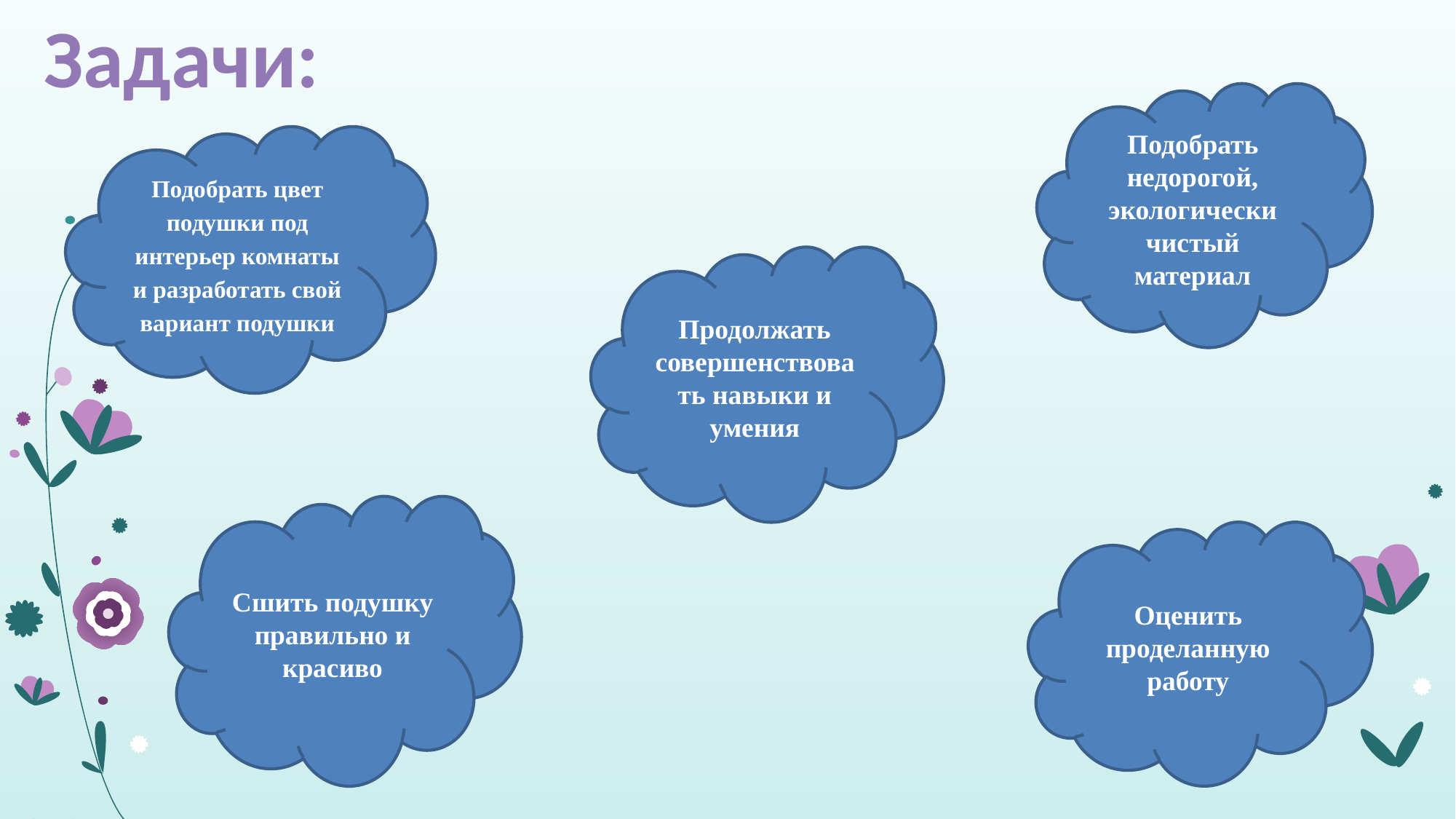

Задачи:
#

Подобрать недорогой, экологически чистый материал
Подобрать цвет подушки под интерьер комнаты и разработать свой вариант подушки

Продолжать совершенствовать навыки и умения

Сшить подушку правильно и красиво
Оценить проделанную работу